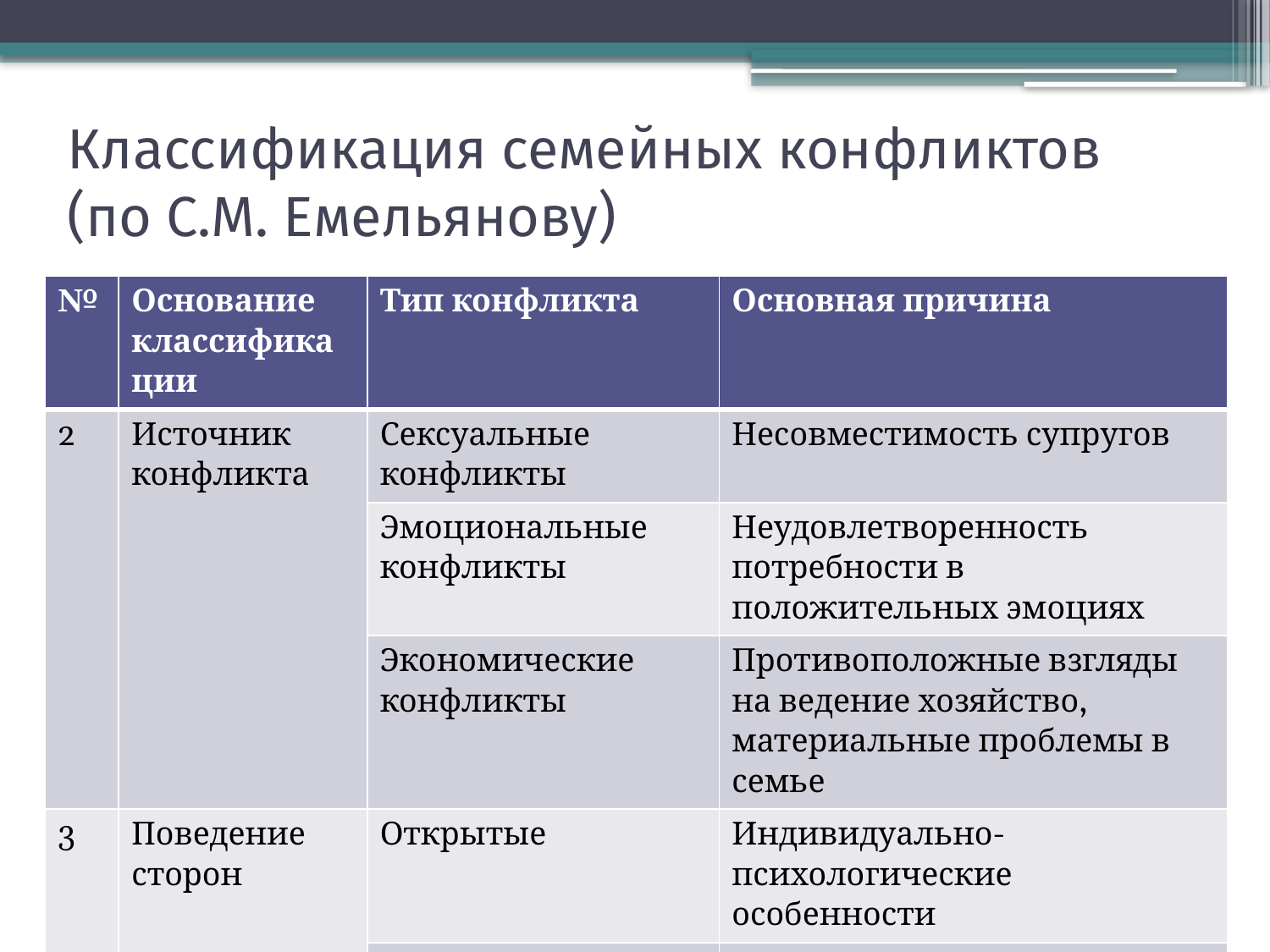

# Классификация семейных конфликтов (по С.М. Емельянову)
| № | Основание классификации | Тип конфликта | Основная причина |
| --- | --- | --- | --- |
| 2 | Источник конфликта | Сексуальные конфликты | Несовместимость супругов |
|  |  | Эмоциональные конфликты | Неудовлетворенность потребности в положительных эмоциях |
|  |  | Экономические конфликты | Противоположные взгляды на ведение хозяйство, материальные проблемы в семье |
| 3 | Поведение сторон | Открытые | Индивидуально-психологические особенности |
|  |  | Скрытые | Те же, что и выше |